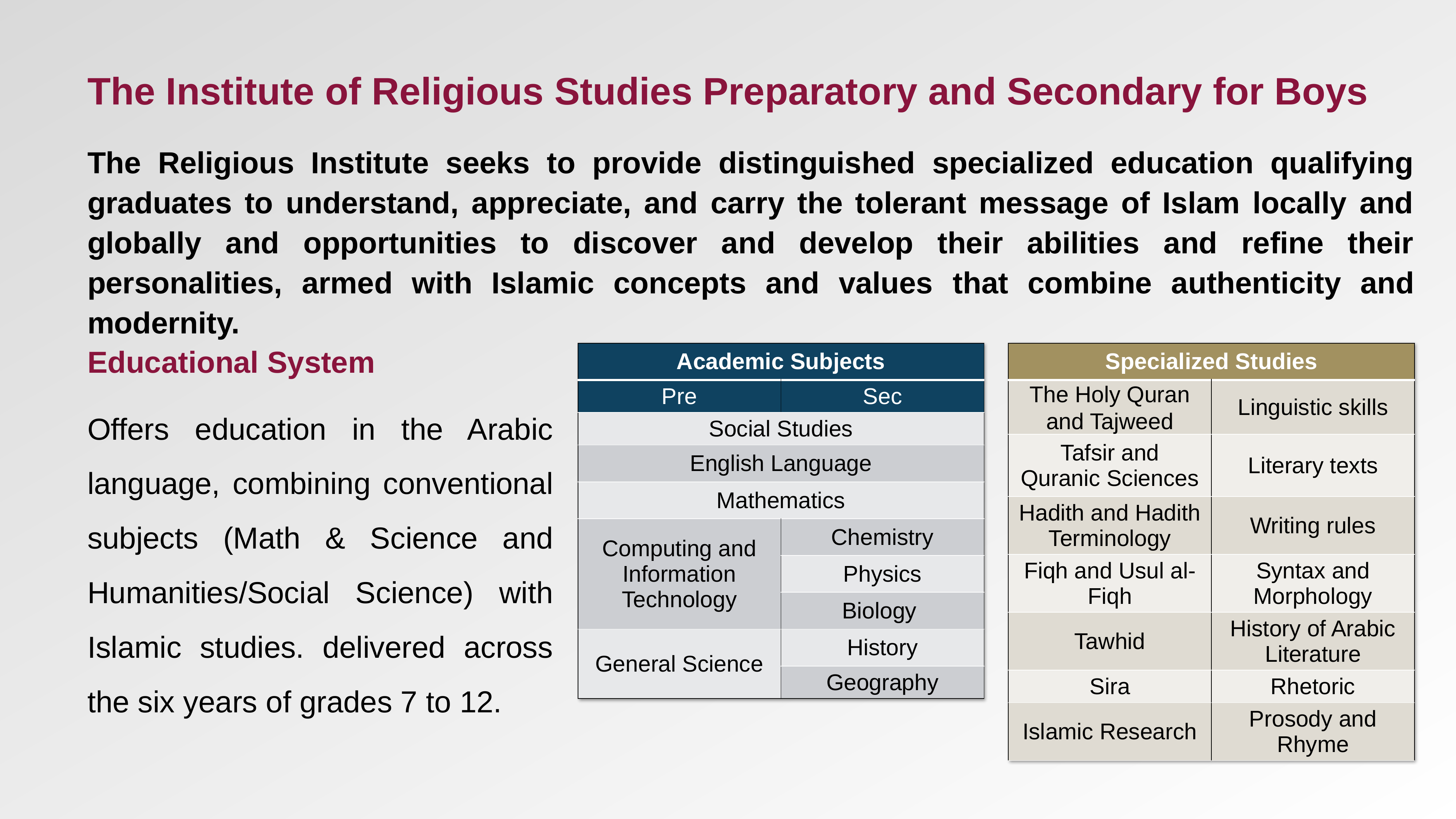

# The Institute of Religious Studies Preparatory and Secondary for Boys
The Religious Institute seeks to provide distinguished specialized education qualifying graduates to understand, appreciate, and carry the tolerant message of Islam locally and globally and opportunities to discover and develop their abilities and refine their personalities, armed with Islamic concepts and values ​​that combine authenticity and modernity.
Educational System
Offers education in the Arabic language, combining conventional subjects (Math & Science and Humanities/Social Science) with Islamic studies. delivered across the six years of grades 7 to 12.
| Academic Subjects |  |
| --- | --- |
| Pre | Sec |
| Social Studies |  |
| English Language |  |
| Mathematics |  |
| Computing and Information Technology | Chemistry |
|  | Physics |
|  | Biology |
| General Science | History |
|  | Geography |
| Specialized Studies |  |
| --- | --- |
| The Holy Quran and Tajweed | Linguistic skills |
| Tafsir and Quranic Sciences | Literary texts |
| Hadith and Hadith Terminology | Writing rules |
| Fiqh and Usul al-Fiqh | Syntax and Morphology |
| Tawhid | History of Arabic Literature |
| Sira | Rhetoric |
| Islamic Research | Prosody and Rhyme |